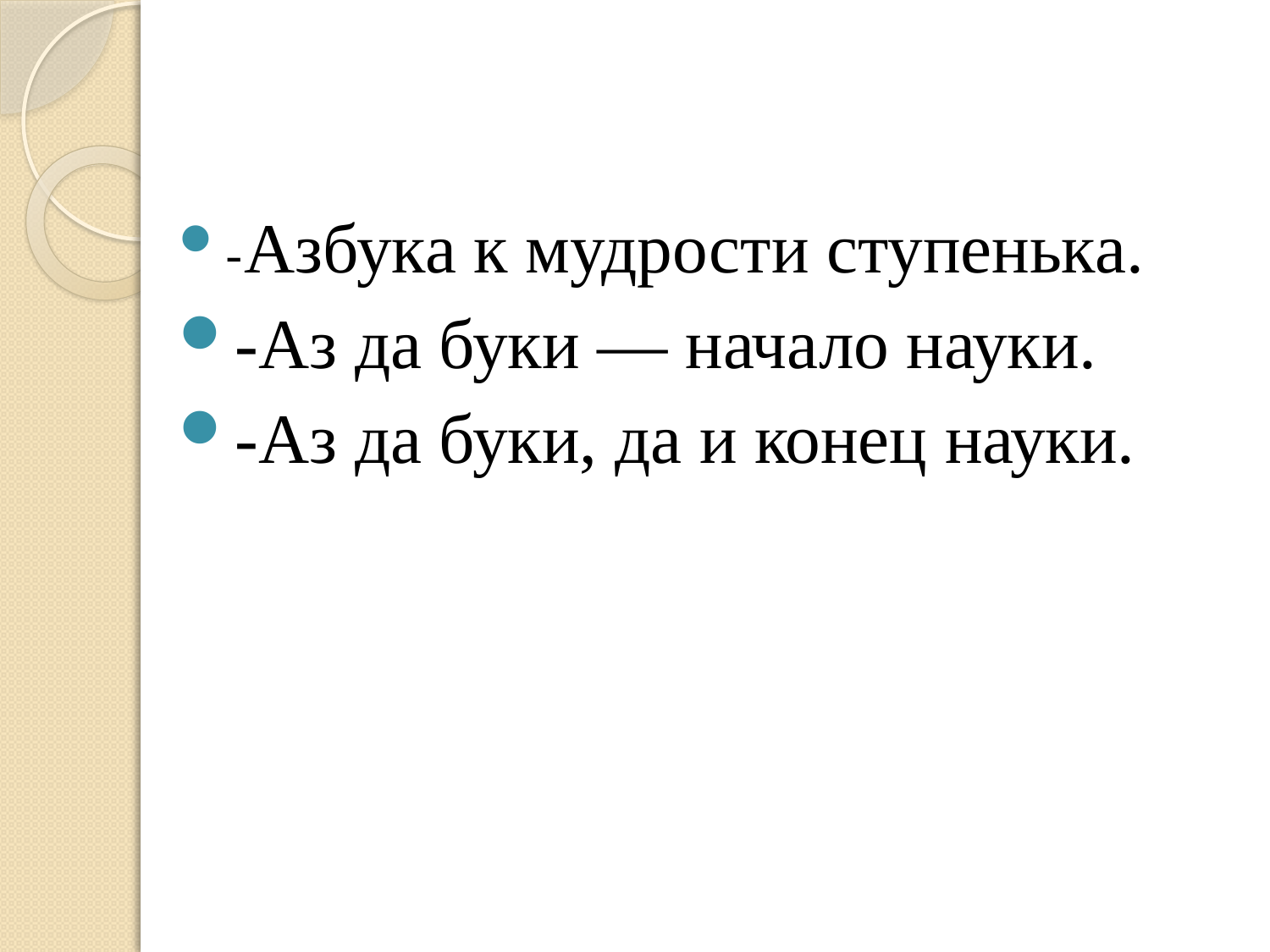

#
-Азбука к мудрости ступенька.
-Аз да буки — начало науки.
-Аз да буки, да и конец науки.